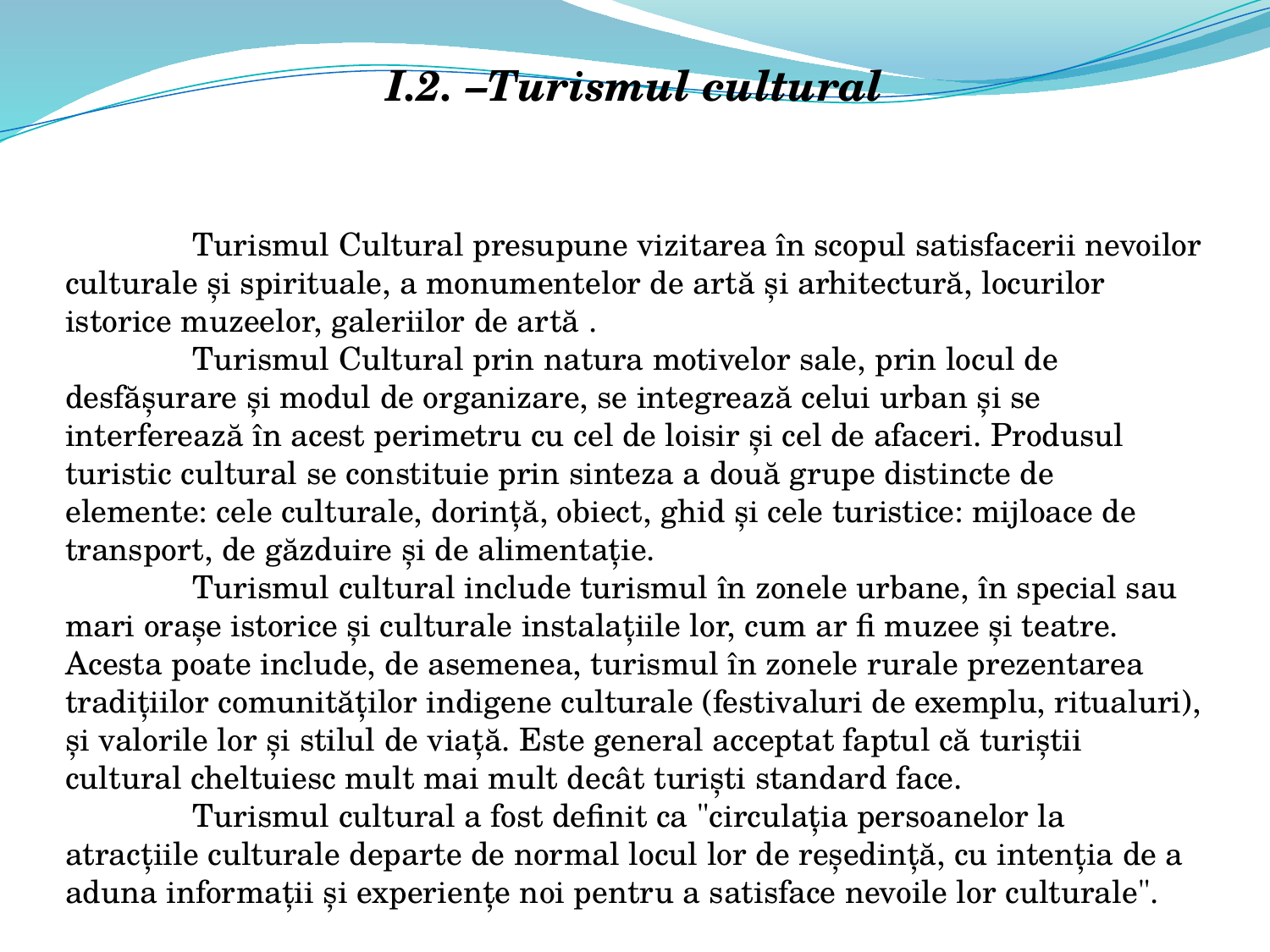

I.2. –Turismul cultural

	Turismul Cultural presupune vizitarea în scopul satisfacerii nevoilor culturale şi spirituale, a monumentelor de artă şi arhitectură, locurilor istorice muzeelor, galeriilor de artă .
 	Turismul Cultural prin natura motivelor sale, prin locul de desfăşurare şi modul de organizare, se integrează celui urban şi se interferează în acest perimetru cu cel de loisir şi cel de afaceri. Produsul turistic cultural se constituie prin sinteza a două grupe distincte de elemente: cele culturale, dorinţă, obiect, ghid şi cele turistice: mijloace de transport, de găzduire şi de alimentaţie.
	Turismul cultural include turismul în zonele urbane, în special sau mari oraşe istorice şi culturale instalaţiile lor, cum ar fi muzee şi teatre. Acesta poate include, de asemenea, turismul în zonele rurale prezentarea tradiţiilor comunităţilor indigene culturale (festivaluri de exemplu, ritualuri), şi valorile lor şi stilul de viaţă. Este general acceptat faptul că turiştii cultural cheltuiesc mult mai mult decât turişti standard face.
	Turismul cultural a fost definit ca "circulaţia persoanelor la atracţiile culturale departe de normal locul lor de reşedinţă, cu intenţia de a aduna informaţii şi experienţe noi pentru a satisface nevoile lor culturale".